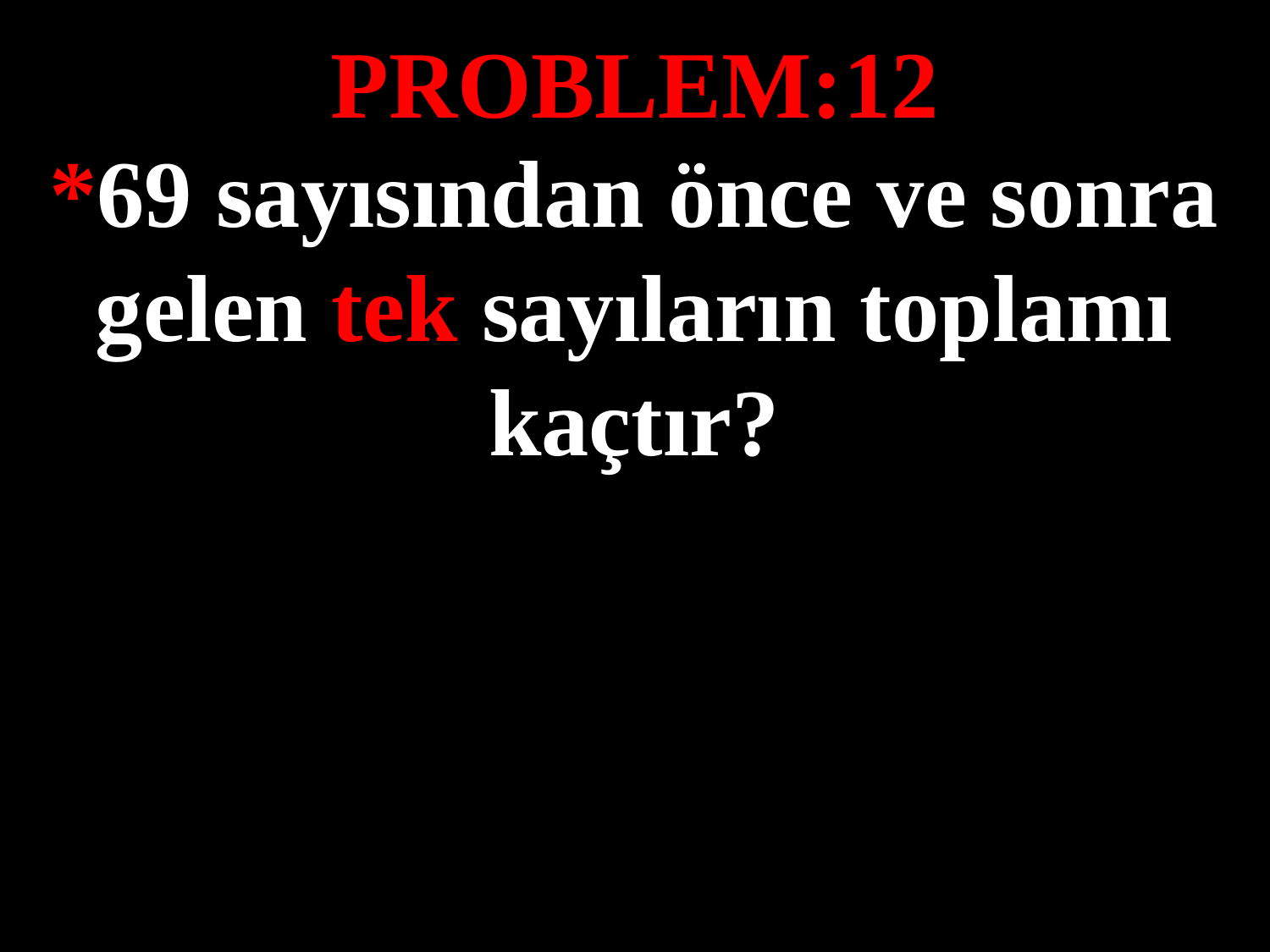

PROBLEM:12
*69 sayısından önce ve sonra gelen tek sayıların toplamı kaçtır?
#